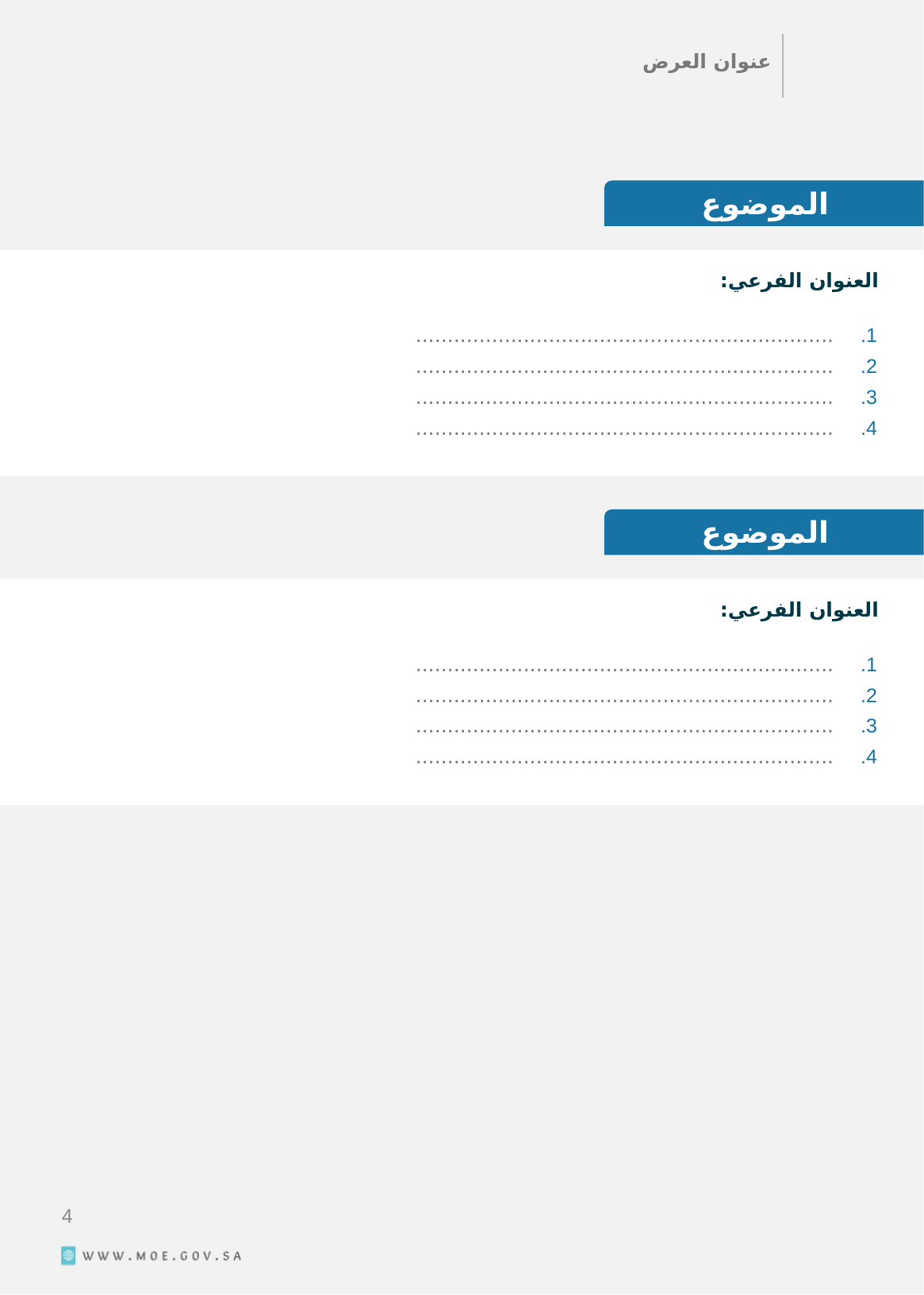

FDC-Public
عنوان العرض
الموضوع

العنوان الفرعي:

..................................................................
..................................................................
..................................................................
..................................................................
الموضوع

العنوان الفرعي:

..................................................................
..................................................................
..................................................................
..................................................................
4